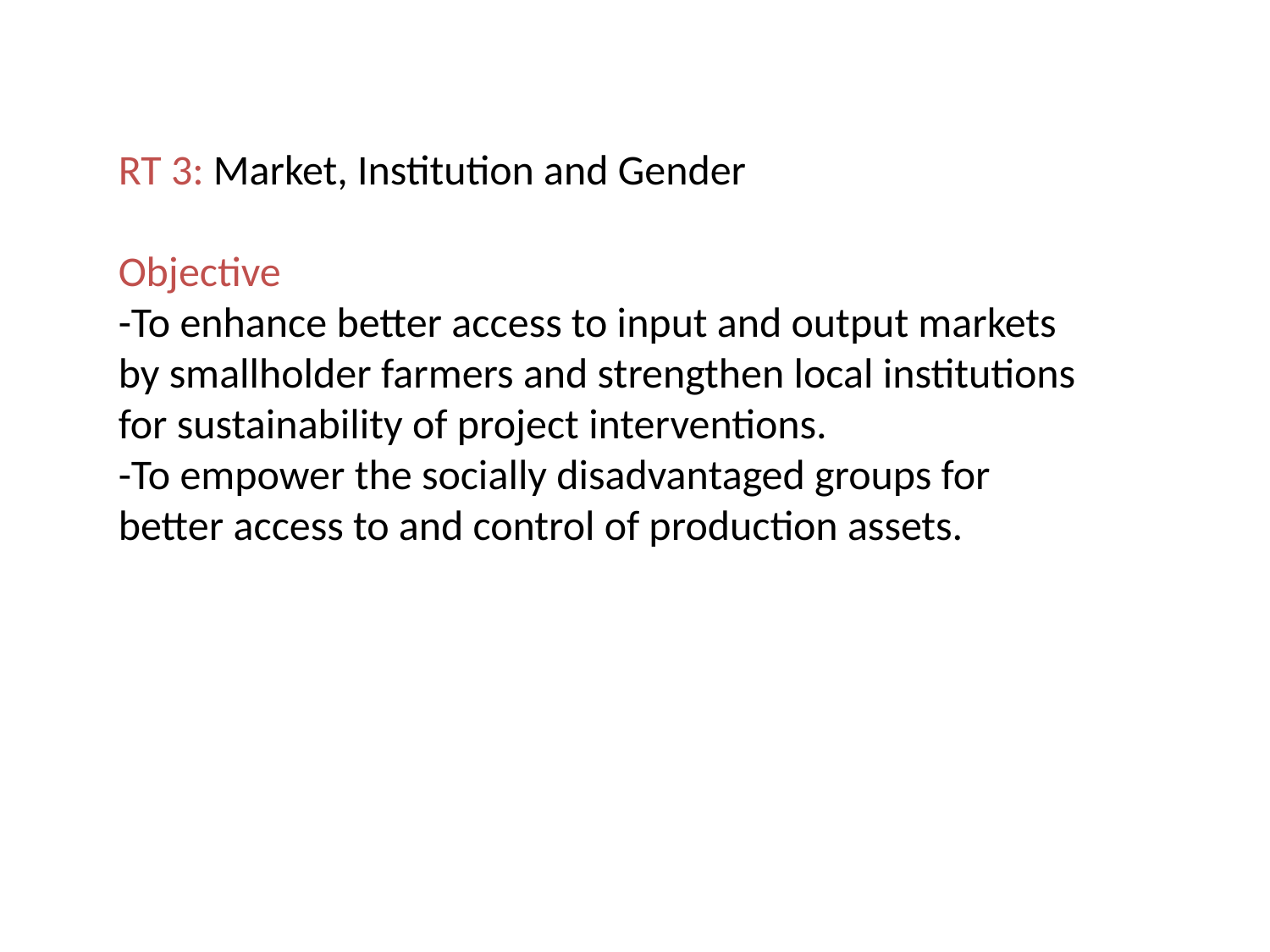

RT 3: Market, Institution and Gender

Objective
-To enhance better access to input and output markets by smallholder farmers and strengthen local institutions  for sustainability of project interventions.
-To empower the socially disadvantaged groups for better access to and control of production assets.